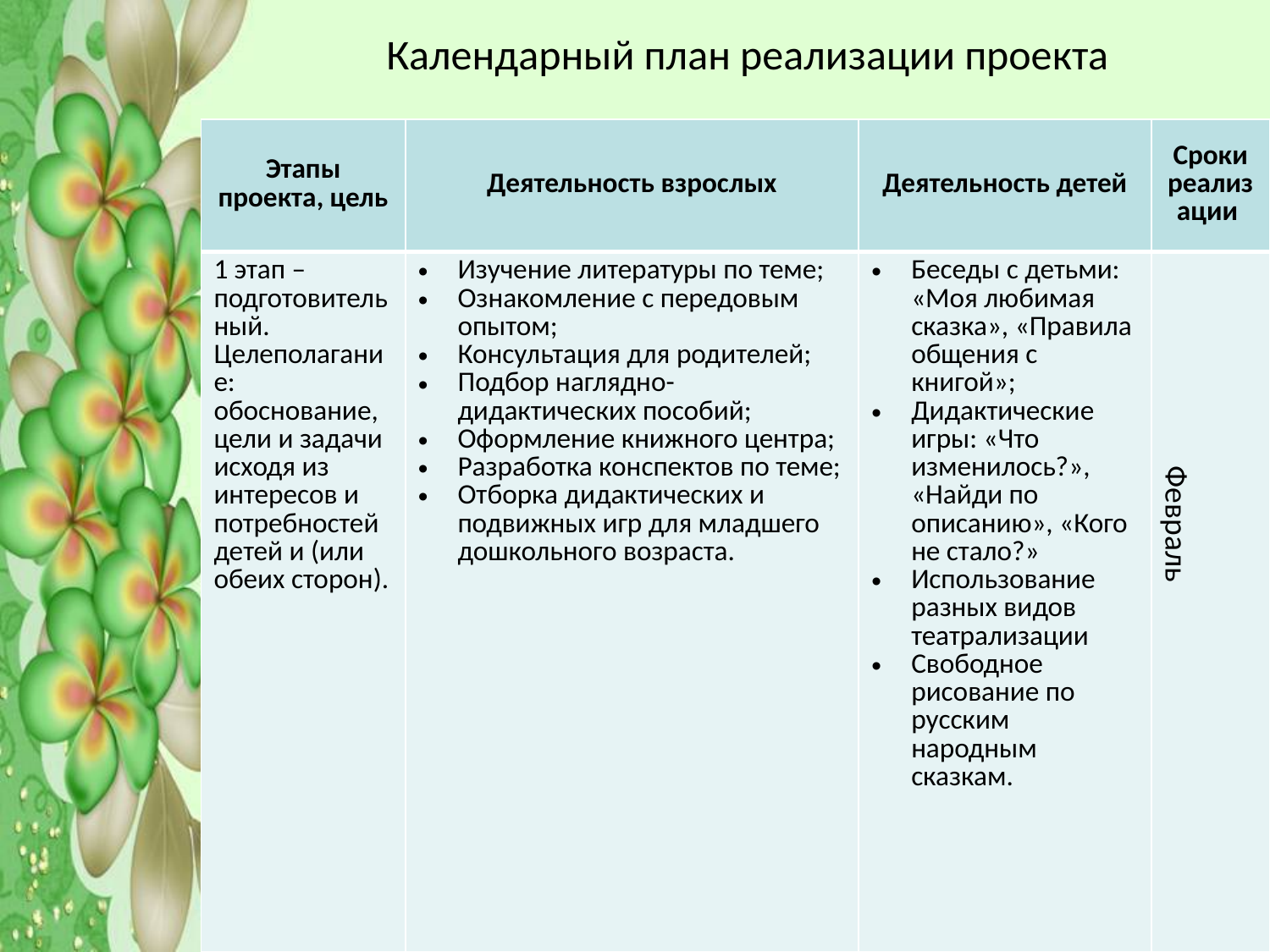

Календарный план реализации проекта
| Этапы проекта, цель | Деятельность взрослых | Деятельность детей | Сроки реализации |
| --- | --- | --- | --- |
| 1 этап – подготовительный. Целеполагание: обоснование, цели и задачи исходя из интересов и потребностей детей и (или обеих сторон). | Изучение литературы по теме; Ознакомление с передовым опытом; Консультация для родителей; Подбор наглядно-дидактических пособий; Оформление книжного центра; Разработка конспектов по теме; Отборка дидактических и подвижных игр для младшего дошкольного возраста. | Беседы с детьми: «Моя любимая сказка», «Правила общения с книгой»; Дидактические игры: «Что изменилось?», «Найди по описанию», «Кого не стало?» Использование разных видов театрализации Свободное рисование по русским народным сказкам. | Февраль |